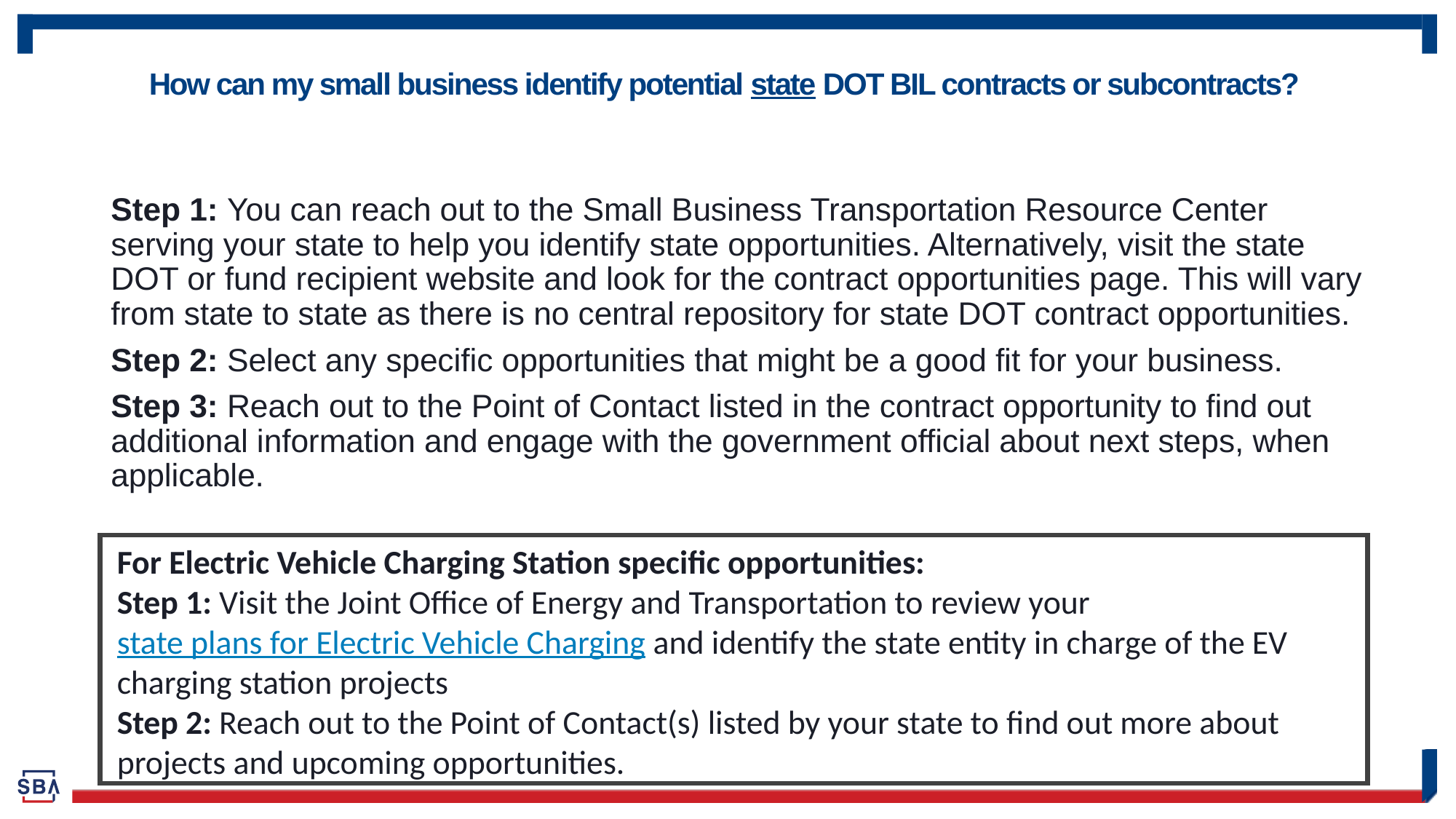

# How can my small business identify potential state DOT BIL contracts or subcontracts?
Step 1: You can reach out to the Small Business Transportation Resource Center serving your state to help you identify state opportunities. Alternatively, visit the state DOT or fund recipient website and look for the contract opportunities page. This will vary from state to state as there is no central repository for state DOT contract opportunities.
Step 2: Select any specific opportunities that might be a good fit for your business.
Step 3: Reach out to the Point of Contact listed in the contract opportunity to find out additional information and engage with the government official about next steps, when applicable.

For Electric Vehicle Charging Station specific opportunities:
Step 1: Visit the Joint Office of Energy and Transportation to review your state plans for Electric Vehicle Charging and identify the state entity in charge of the EV charging station projects
Step 2: Reach out to the Point of Contact(s) listed by your state to find out more about projects and upcoming opportunities.